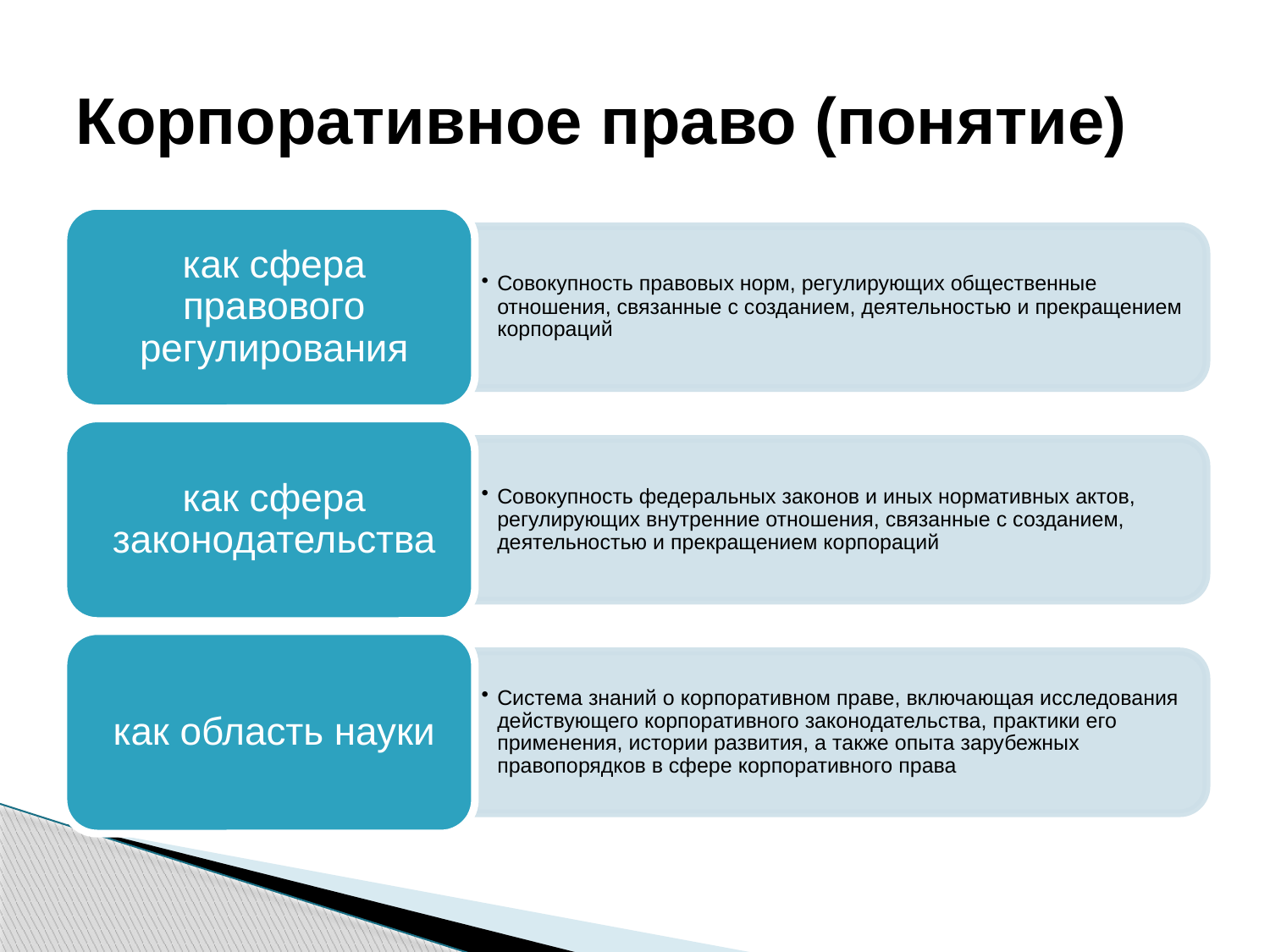

# Корпоративное право (понятие)
Совокупность правовых норм, регулирующих общественные отношения, связанные с созданием, деятельностью и прекращением корпораций
как сфера правового регулирования
Совокупность федеральных законов и иных нормативных актов, регулирующих внутренние отношения, связанные с созданием, деятельностью и прекращением корпораций
как сфера законодательства
Система знаний о корпоративном праве, включающая исследования действующего корпоративного законодательства, практики его применения, истории развития, а также опыта зарубежных правопорядков в сфере корпоративного права
как область науки